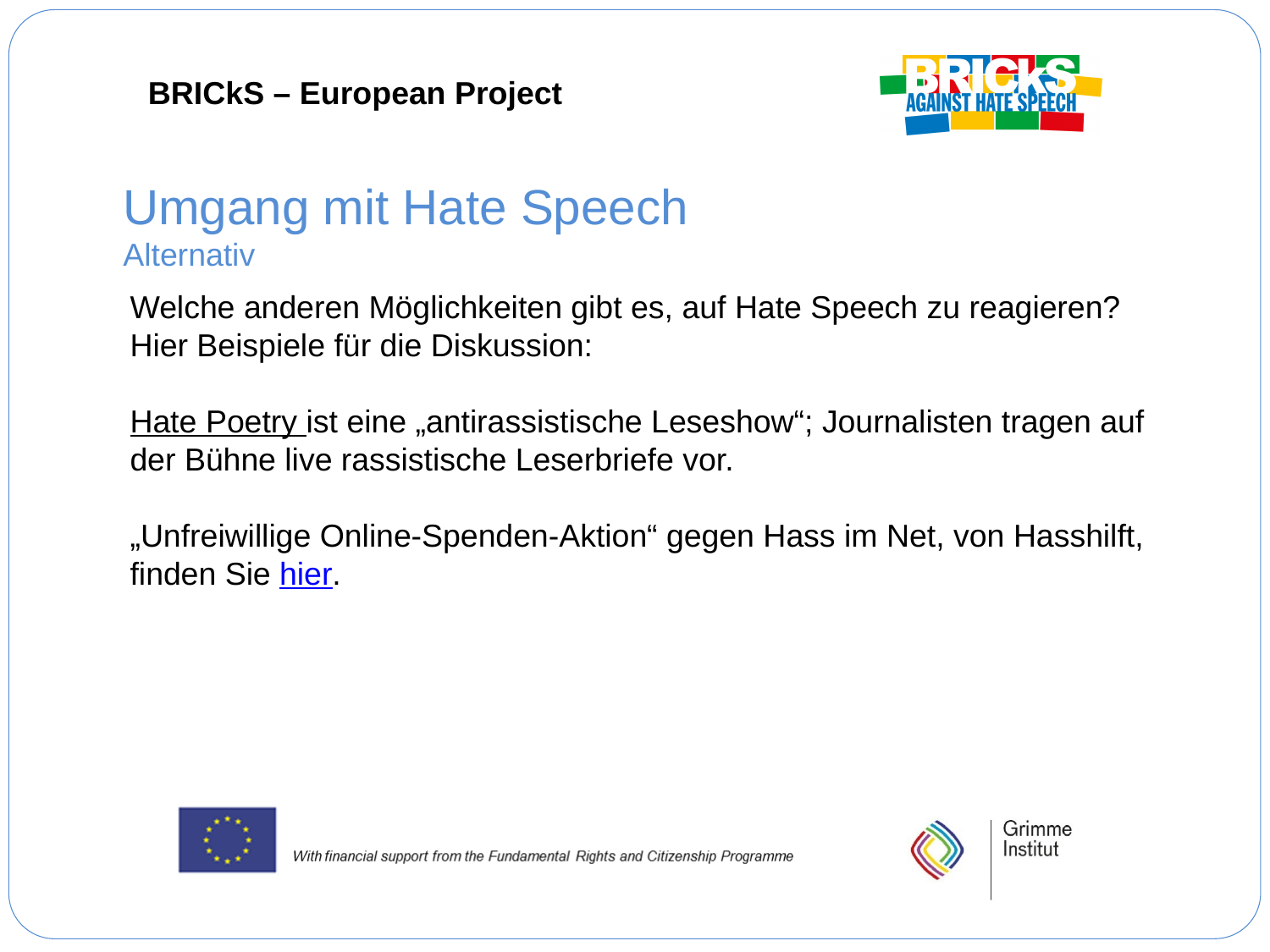

Umgang mit Hate Speech
Alternativ

Welche anderen Möglichkeiten gibt es, auf Hate Speech zu reagieren?
Hier Beispiele für die Diskussion:

Hate Poetry ist eine „antirassistische Leseshow“; Journalisten tragen auf der Bühne live rassistische Leserbriefe vor.
„Unfreiwillige Online-Spenden-Aktion“ gegen Hass im Net, von Hasshilft, finden Sie hier.